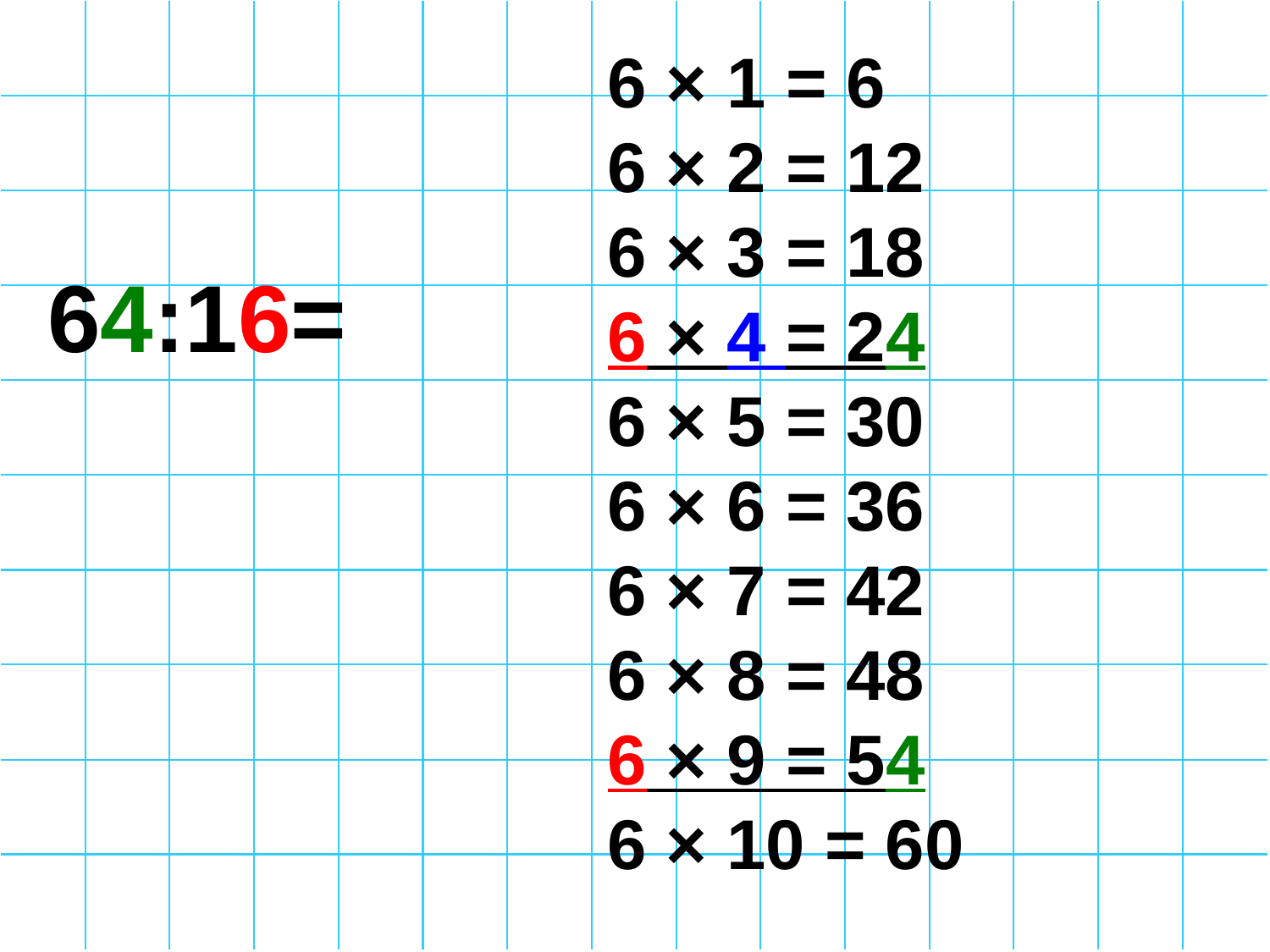

#
6 × 1 = 6
6 × 2 = 12
6 × 3 = 18
6 × 4 = 24
6 × 5 = 30
6 × 6 = 36
6 × 7 = 42
6 × 8 = 48
6 × 9 = 54
6 × 10 = 60

64:16=